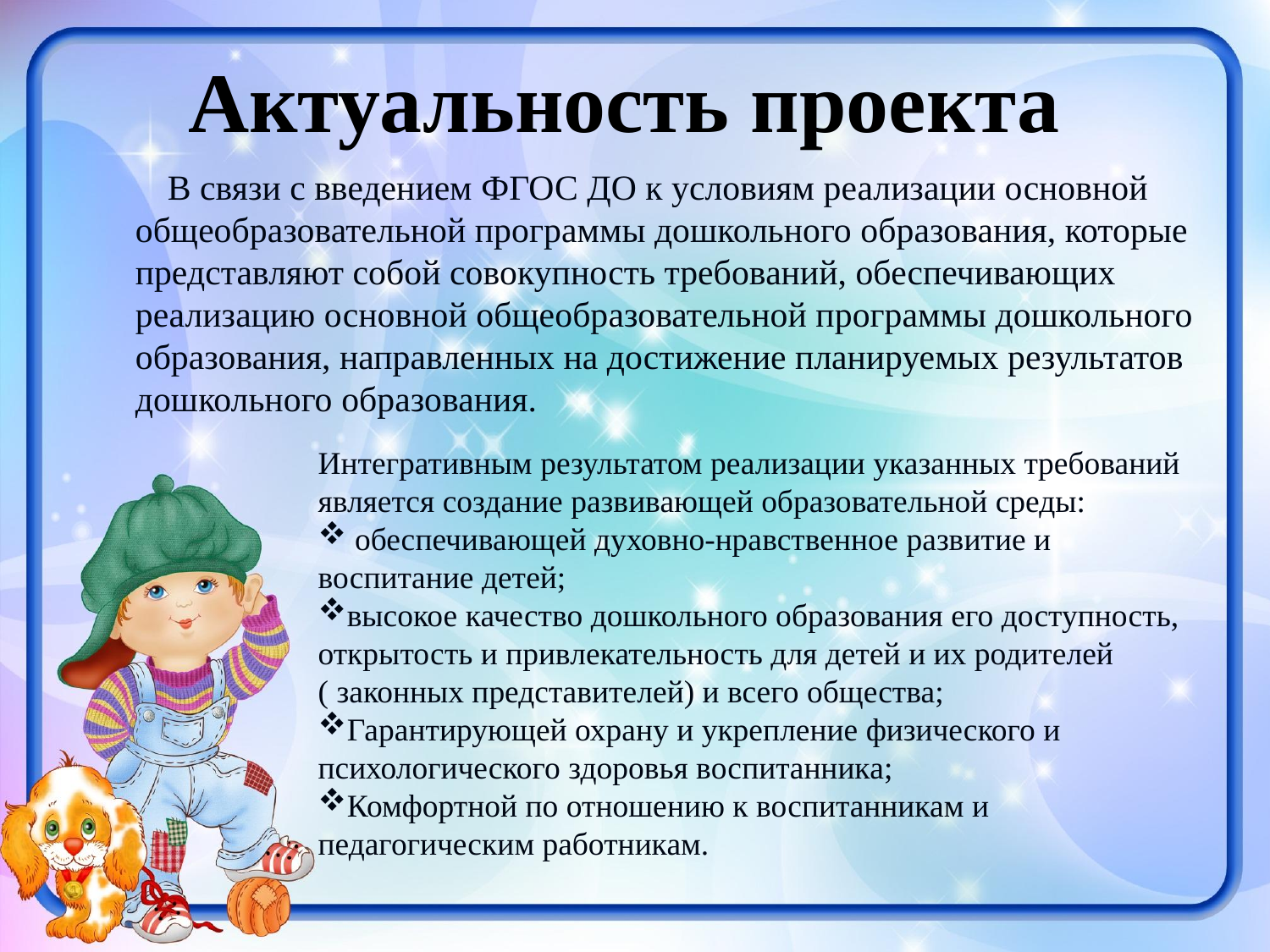

# Актуальность проекта
         В связи с введением ФГОС ДО к условиям реализации основной общеобразовательной программы дошкольного образования, которые представляют собой совокупность требований, обеспечивающих реализацию основной общеобразовательной программы дошкольного образования, направленных на достижение планируемых результатов  дошкольного образования.
Интегративным результатом реализации указанных требований является создание развивающей образовательной среды:
 обеспечивающей духовно-нравственное развитие и воспитание детей;
высокое качество дошкольного образования его доступность, открытость и привлекательность для детей и их родителей ( законных представителей) и всего общества;
Гарантирующей охрану и укрепление физического и психологического здоровья воспитанника;
Комфортной по отношению к воспитанникам и педагогическим работникам.